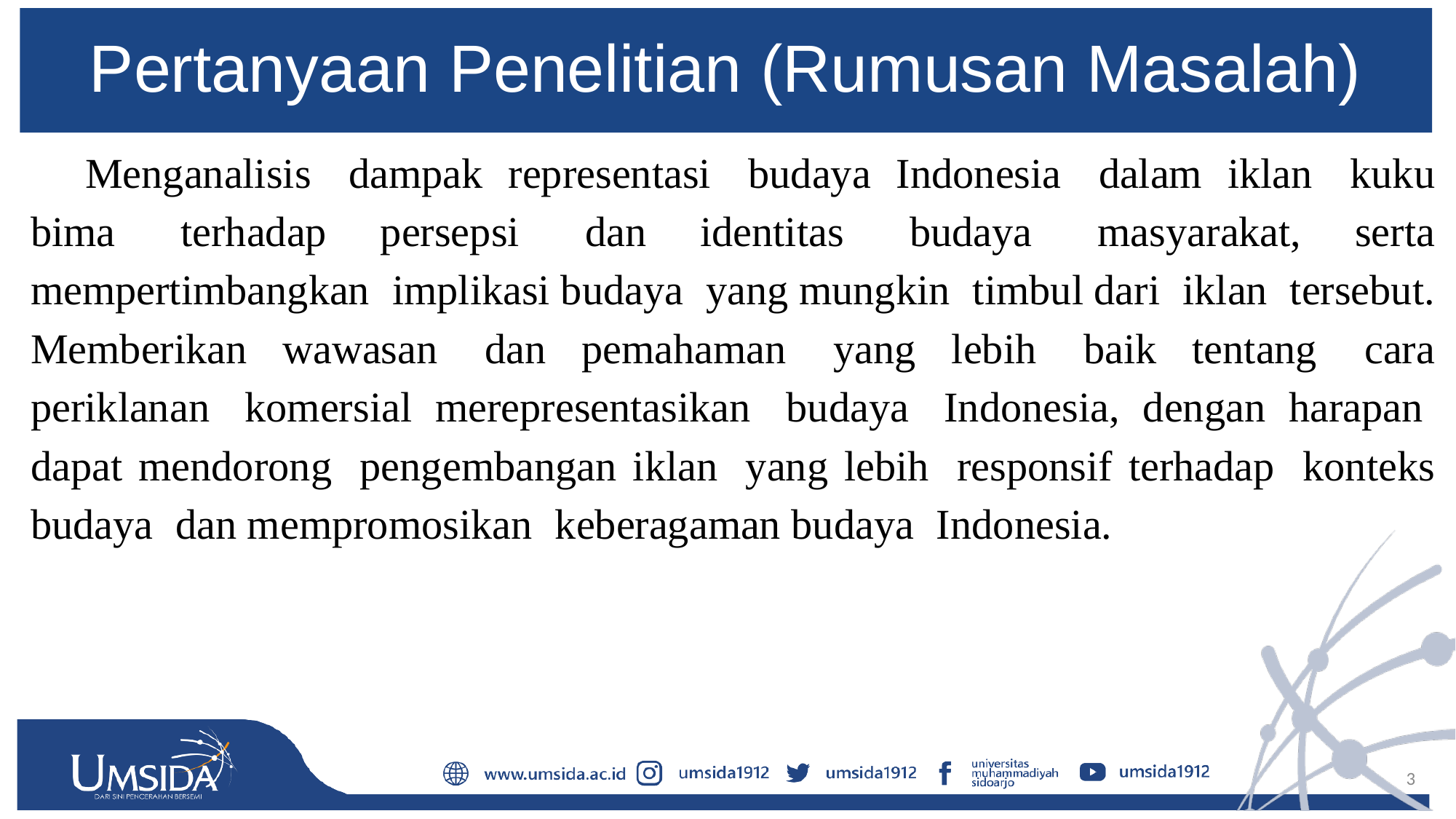

# Pertanyaan Penelitian (Rumusan Masalah)
Menganalisisl dampak representasil budaya Indonesial dalam iklanl kuku bimal terhadap persepsil dan identitasl budaya lmasyarakat, serta mempertimbangkanl implikasi budayal yang mungkinl timbul daril iklan ltersebut. Memberikan wawasanl dan pemahamanl yang lebihl baik tentangl cara periklananl komersial merepresentasikanl budaya lIndonesia, dengan harapanl dapat mendorongl pengembangan iklanl yang lebihl responsif terhadapl konteks budayal dan mempromosikanl keberagaman budayal Indonesia.